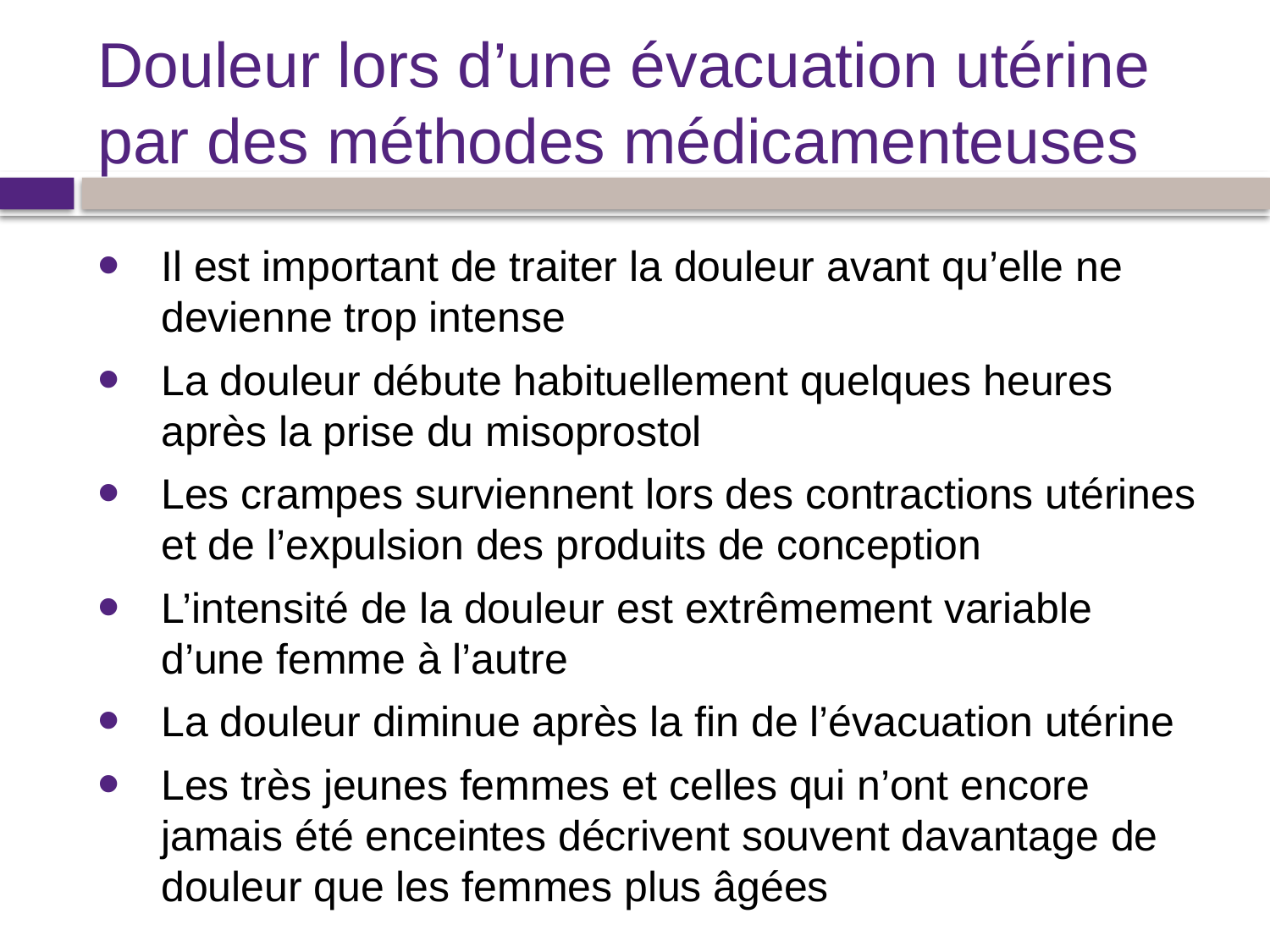

# Douleur lors d’une évacuation utérine par des méthodes médicamenteuses
Il est important de traiter la douleur avant qu’elle ne devienne trop intense
La douleur débute habituellement quelques heures après la prise du misoprostol
Les crampes surviennent lors des contractions utérines et de l’expulsion des produits de conception
L’intensité de la douleur est extrêmement variable d’une femme à l’autre
La douleur diminue après la fin de l’évacuation utérine
Les très jeunes femmes et celles qui n’ont encore jamais été enceintes décrivent souvent davantage de douleur que les femmes plus âgées